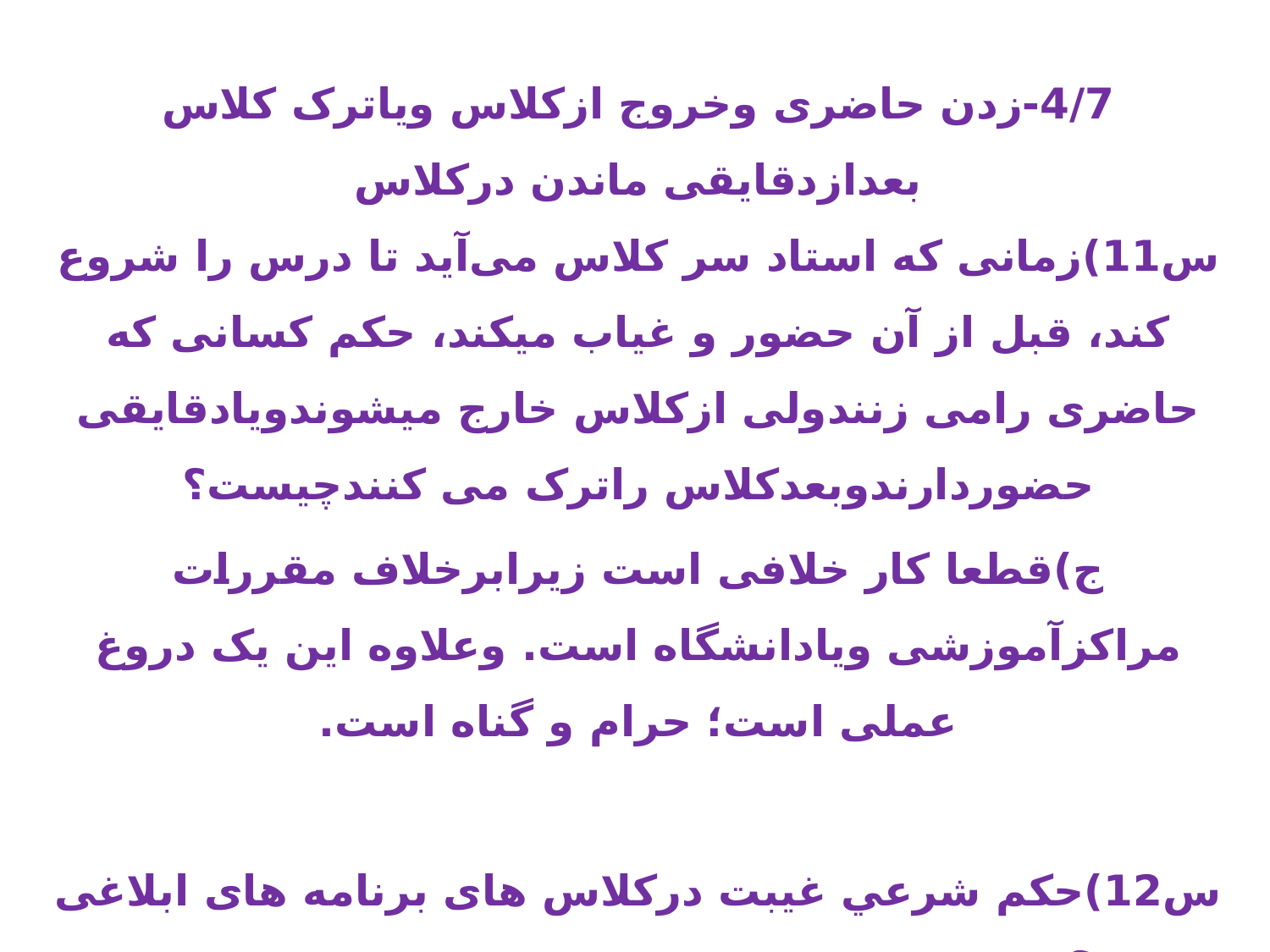

4/7-زدن حاضری وخروج ازکلاس ویاترک کلاس بعدازدقایقی ماندن درکلاس
س11)زمانی که استاد سر کلاس می‌آید تا درس را شروع کند، قبل از آن حضور و غیاب می­کند، حکم کسانی که حاضری رامی زنندولی ازکلاس خارج میشوندویادقایقی حضوردارندوبعدکلاس راترک می کنندچیست؟
ج)قطعا کار خلافی است زیرابرخلاف مقررات مراکزآموزشی ویادانشگاه است. وعلاوه این یک دروغ عملی است؛ حرام و گناه است.

س12)حكم شرعي غيبت دركلاس های برنامه های ابلاغی چيست ؟                                                                                                ج  ) تخلف از برنامه هاي ابلاغي سازمان جايز نيست و به اندازه غيبت در كلاس ها حقوق دريافتي نيز شرعاً اشكال پيدا مي كند.